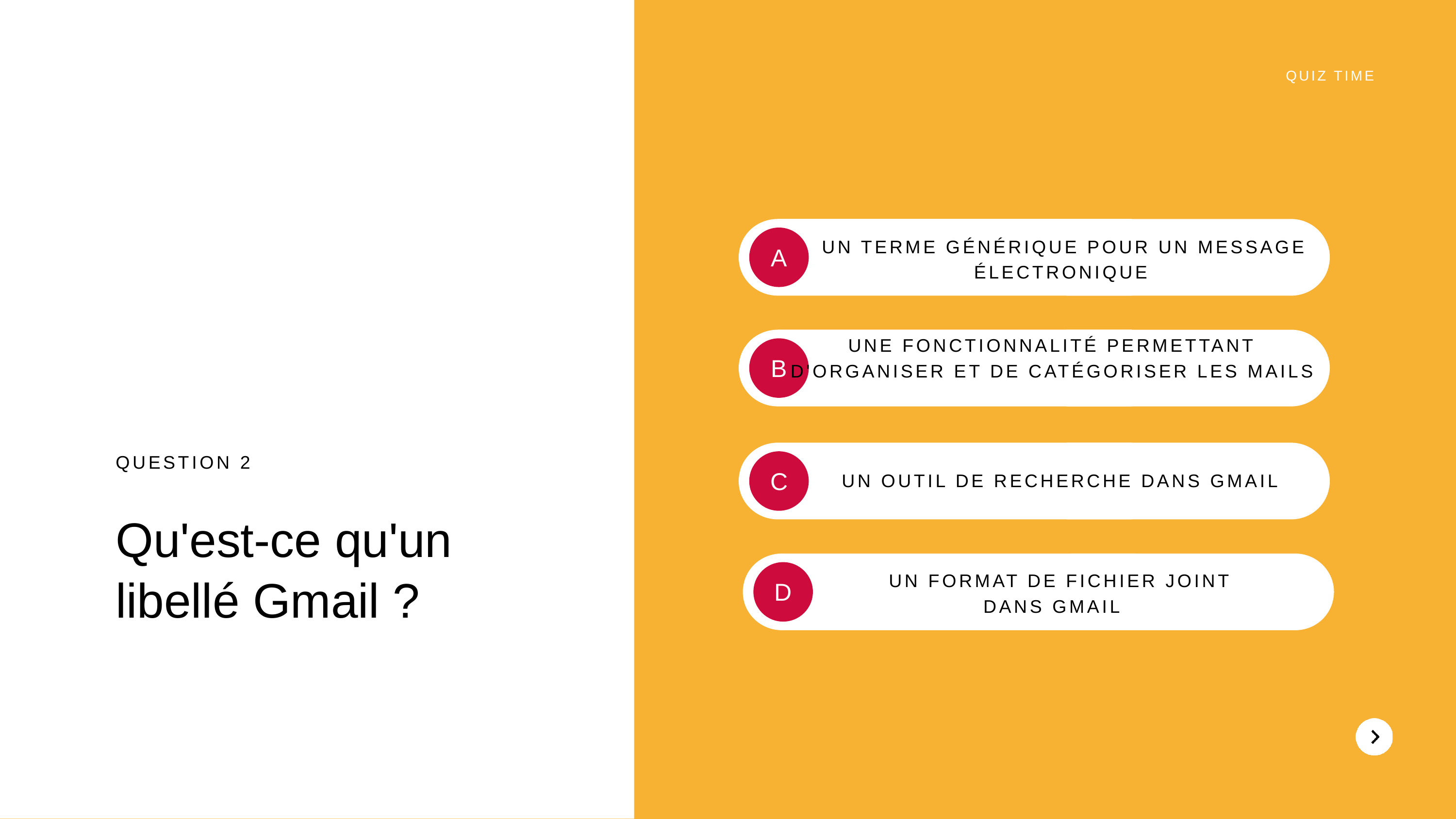

QUIZ TIME

 UN TERME GÉNÉRIQUE POUR UN MESSAGE ÉLECTRONIQUE
A

UNE FONCTIONNALITÉ PERMETTANT D'ORGANISER ET DE CATÉGORISER LES MAILS

B

QUESTION 2
Qu'est-ce qu'un libellé Gmail ?

C
UN OUTIL DE RECHERCHE DANS GMAIL

 UN FORMAT DE FICHIER JOINT
DANS GMAIL
D